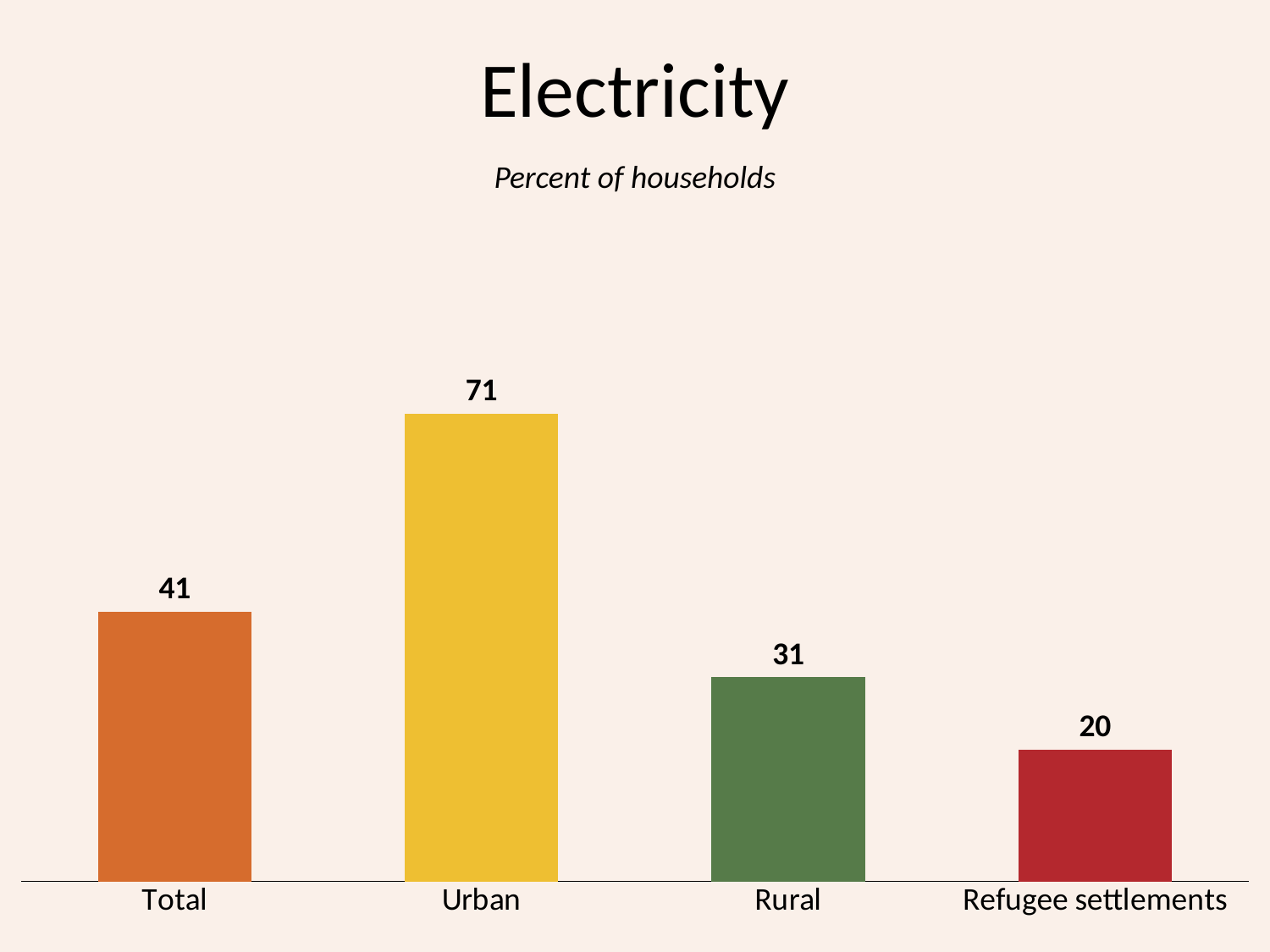

# Electricity
Percent of households

### Chart

| Category | Series 1 |
|---|---|
| Total | 41.0 |
| Urban | 71.0 |
| Rural | 31.0 |
| Refugee settlements | 20.0 |